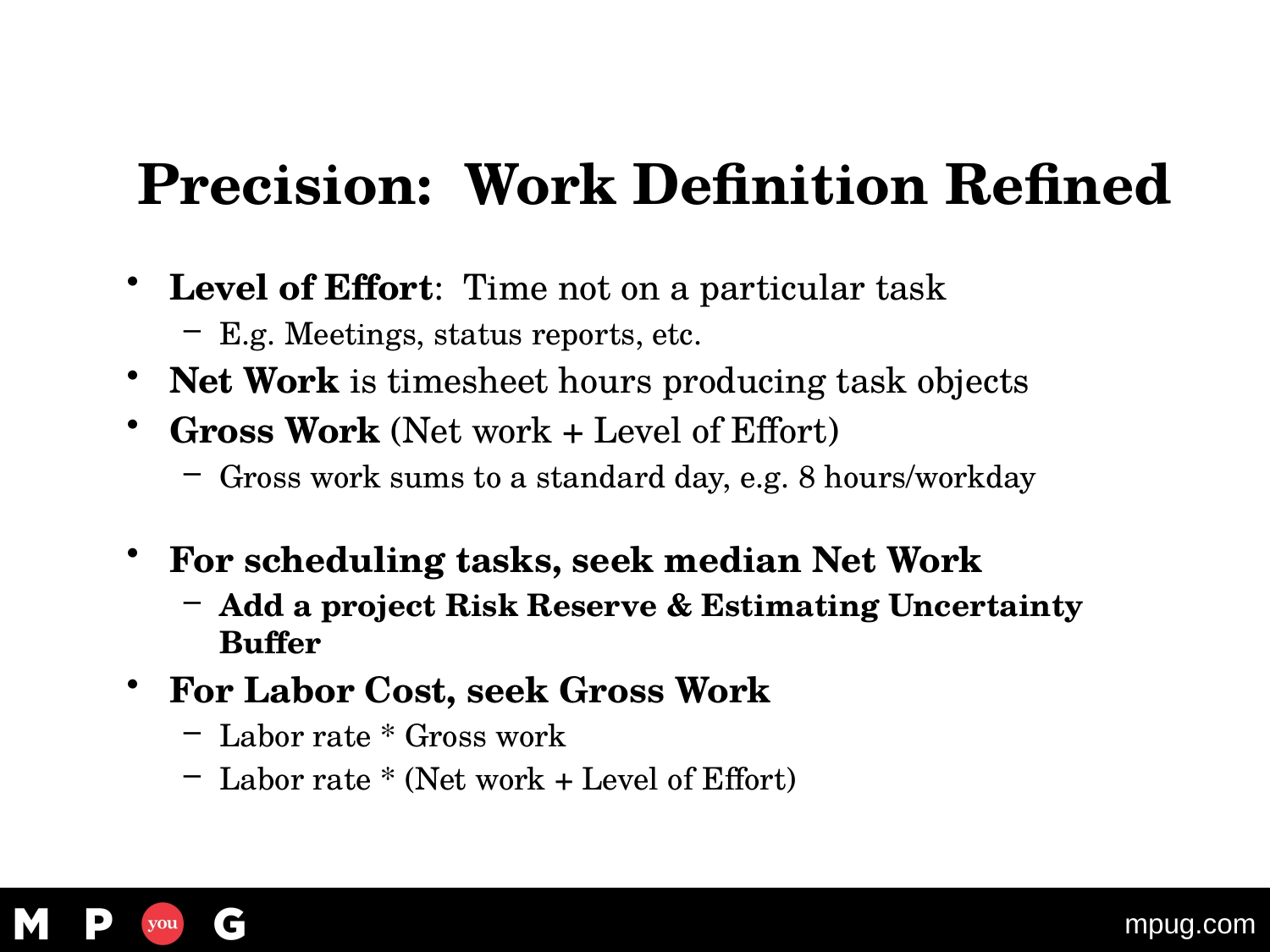

© Oliver D Gildersleeve, Jr 2020
7
# Precision:  Work Definition Refined
Level of Effort:  Time not on a particular task
E.g. Meetings, status reports, etc.
Net Work is timesheet hours producing task objects
Gross Work (Net work + Level of Effort)
Gross work sums to a standard day, e.g. 8 hours/workday

For scheduling tasks, seek median Net Work
Add a project Risk Reserve & Estimating Uncertainty Buffer
For Labor Cost, seek Gross Work
Labor rate * Gross work
Labor rate * (Net work + Level of Effort)